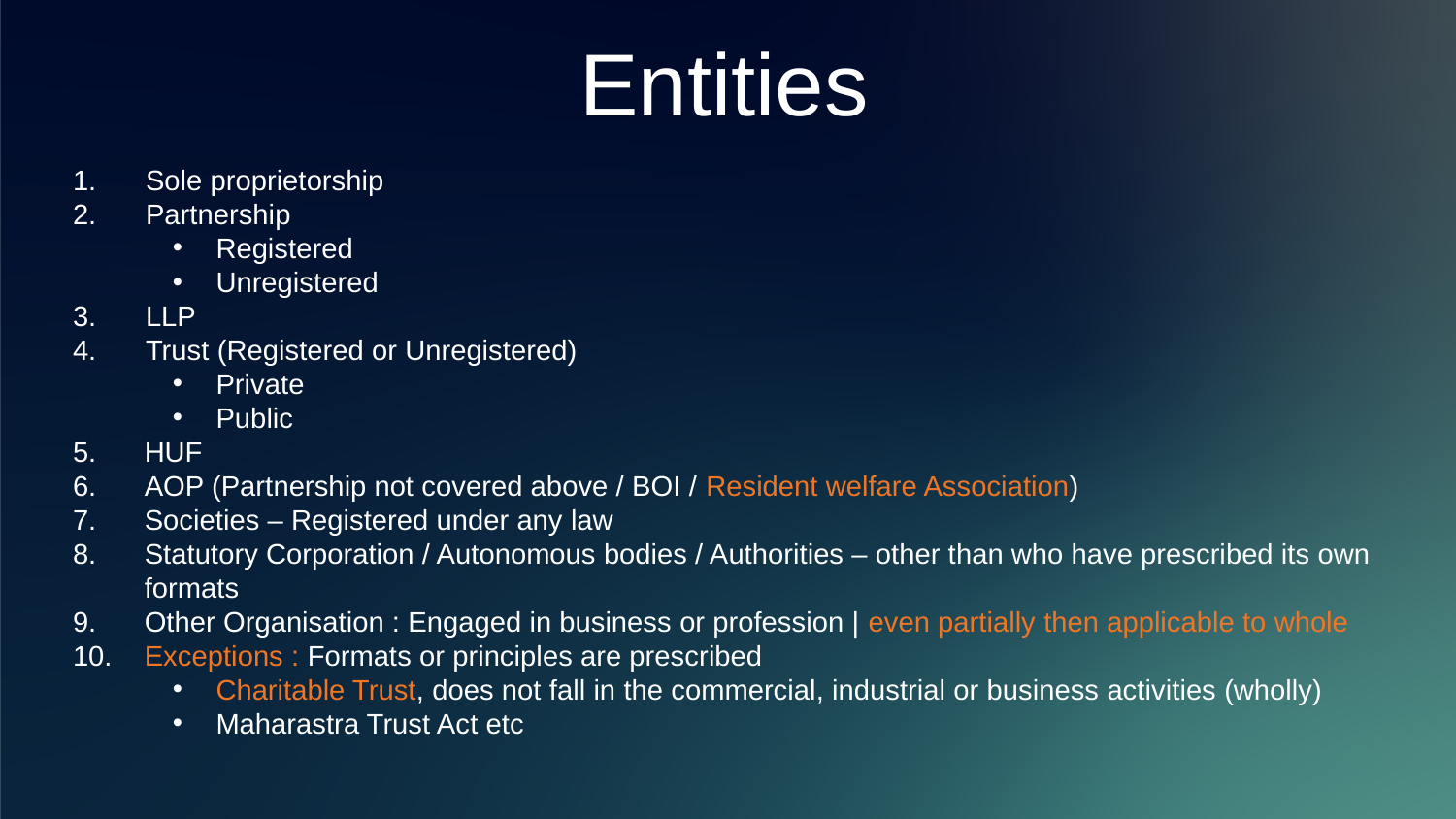

# Entities
Sole proprietorship
Partnership
Registered
Unregistered
LLP
Trust (Registered or Unregistered)
Private
Public
HUF
AOP (Partnership not covered above / BOI / Resident welfare Association)
Societies – Registered under any law
Statutory Corporation / Autonomous bodies / Authorities – other than who have prescribed its own formats
Other Organisation : Engaged in business or profession | even partially then applicable to whole
Exceptions : Formats or principles are prescribed
Charitable Trust, does not fall in the commercial, industrial or business activities (wholly)
Maharastra Trust Act etc